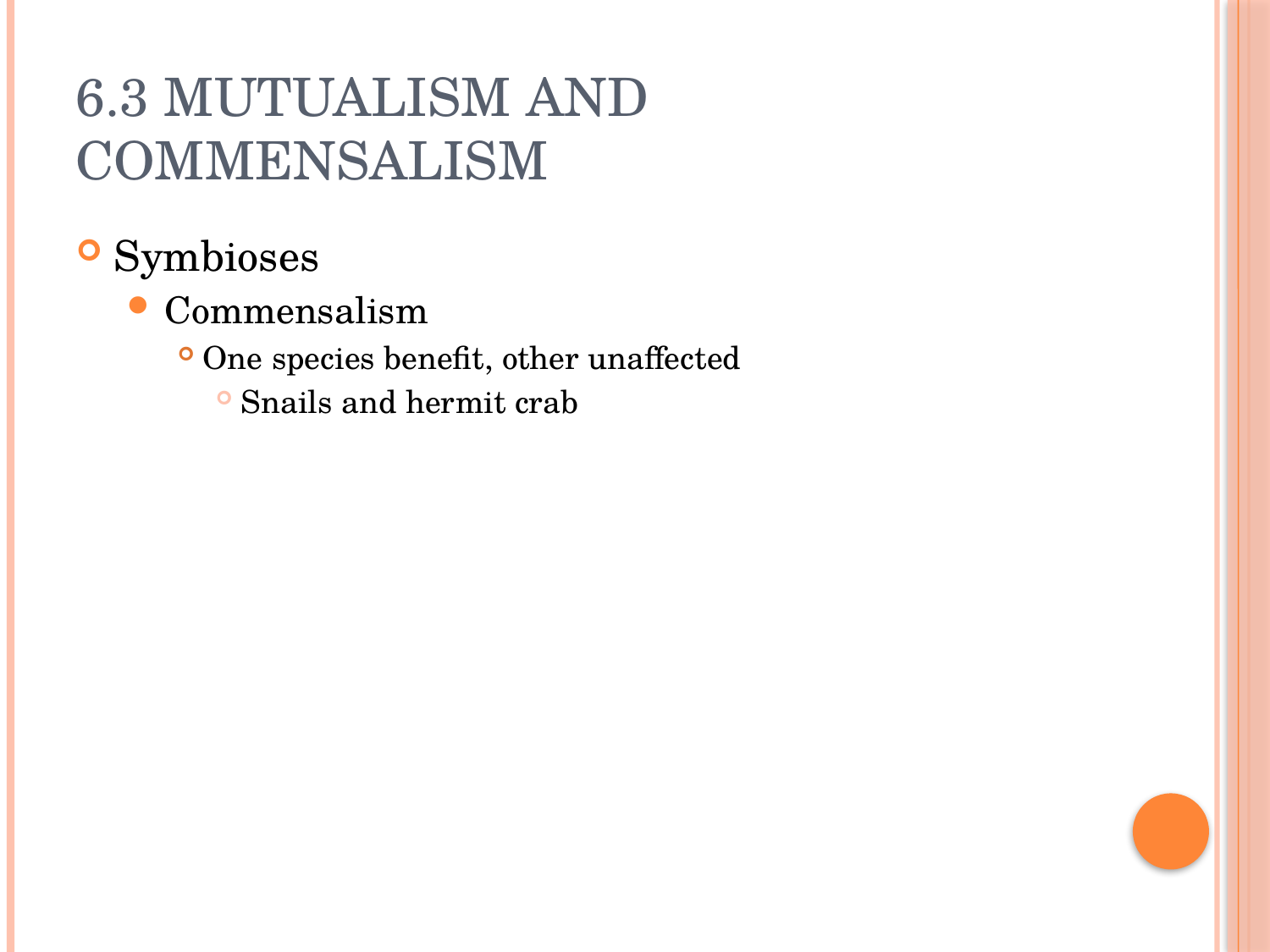

# 6.3 Mutualism and Commensalism
Symbioses
Commensalism
One species benefit, other unaffected
Snails and hermit crab